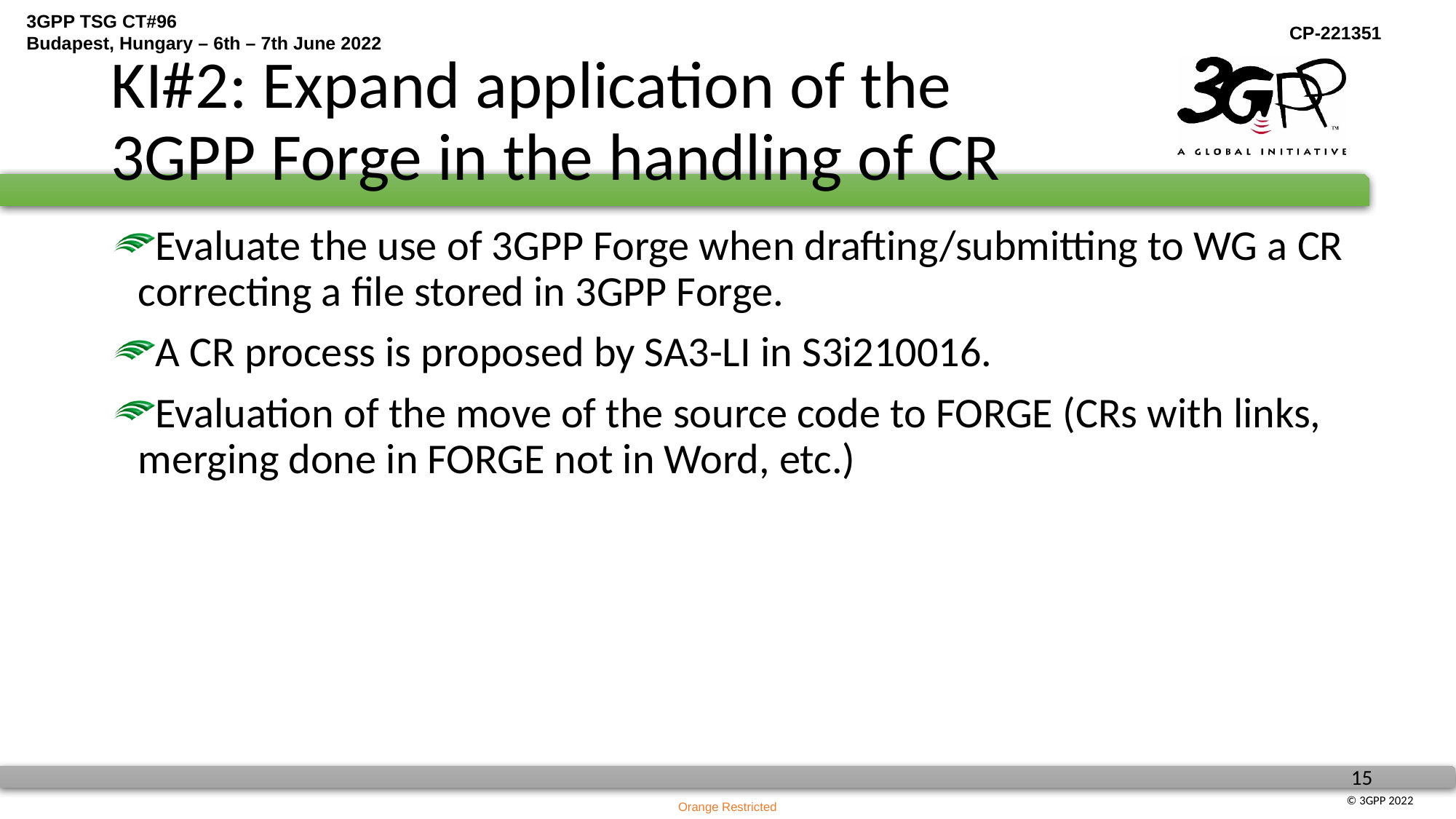

# KI#2: Expand application of the 3GPP Forge in the handling of CR
Evaluate the use of 3GPP Forge when drafting/submitting to WG a CR correcting a file stored in 3GPP Forge.
A CR process is proposed by SA3-LI in S3i210016.
Evaluation of the move of the source code to FORGE (CRs with links, merging done in FORGE not in Word, etc.)